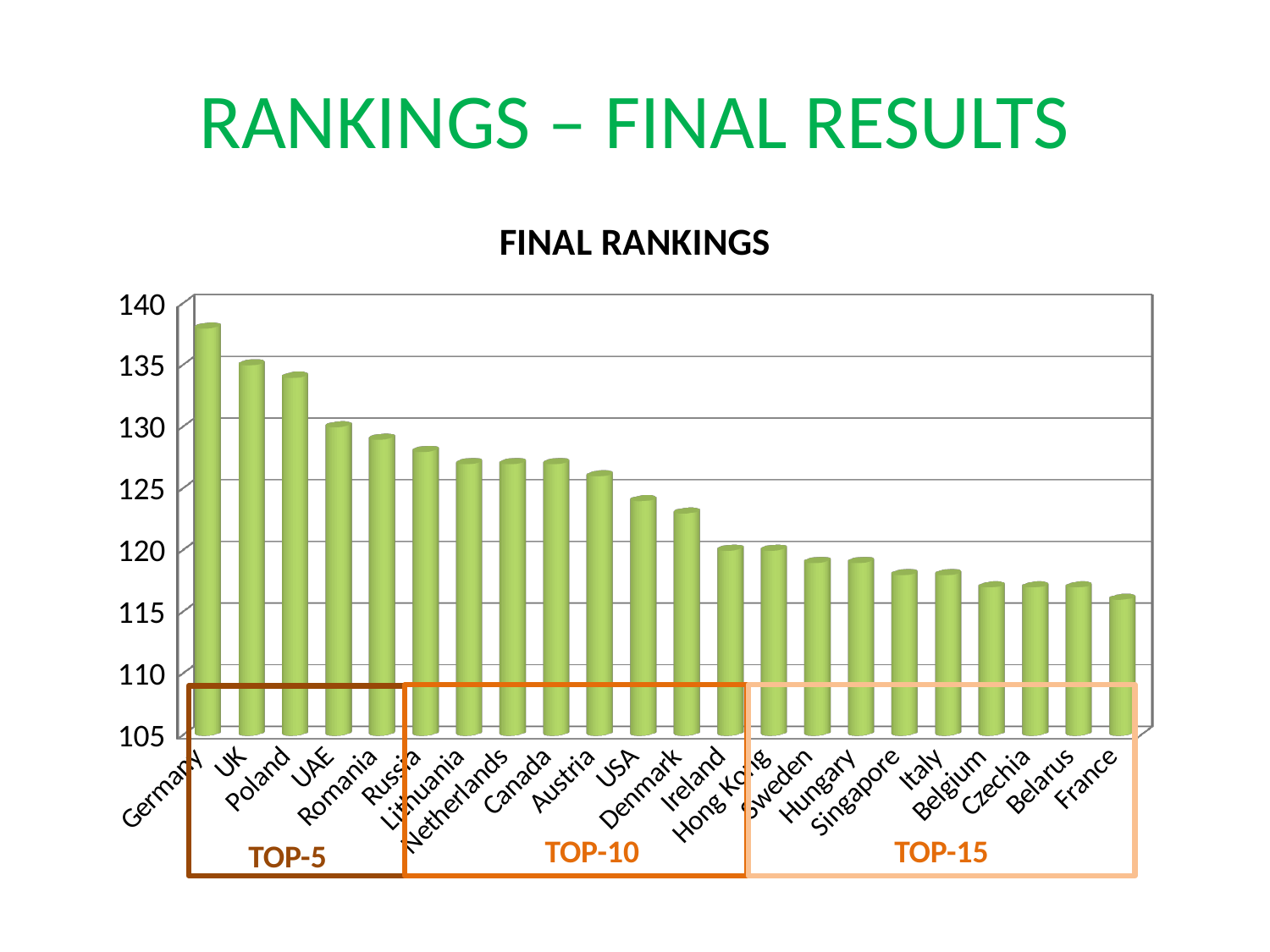

# RANKINGS – FINAL RESULTS

[unsupported chart]

TOP-10
TOP-15
TOP-5